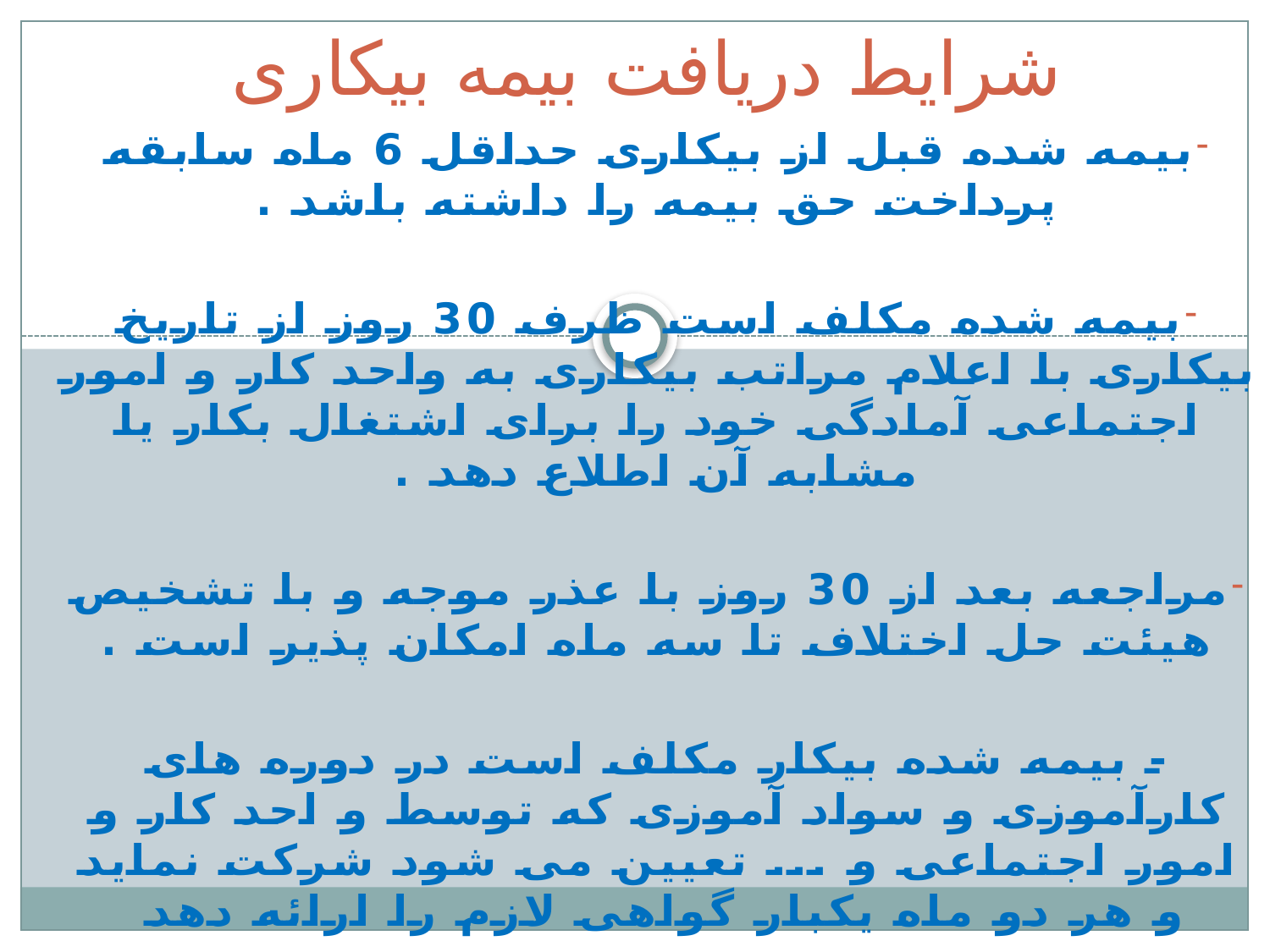

# شرایط دریافت بیمه بیکاری
بیمه شده قبل از بیکاری حداقل 6 ماه سابقه پرداخت حق بیمه را داشته باشد .

بیمه شده مکلف است ظرف 30 روز از تاریخ بیکاری با اعلام مراتب بیکاری به واحد کار و امور اجتماعی آمادگی خود را برای اشتغال بکار یا مشابه آن اطلاع دهد .

مراجعه بعد از 30 روز با عذر موجه و با تشخیص هیئت حل اختلاف تا سه ماه امکان پذیر است .

- بیمه شده بیکار مکلف است در دوره های کارآموزی و سواد آموزی که توسط و احد کار و امور اجتماعی و ... تعیین می شود شرکت نماید و هر دو ماه یکبار گواهی لازم را ارائه دهد